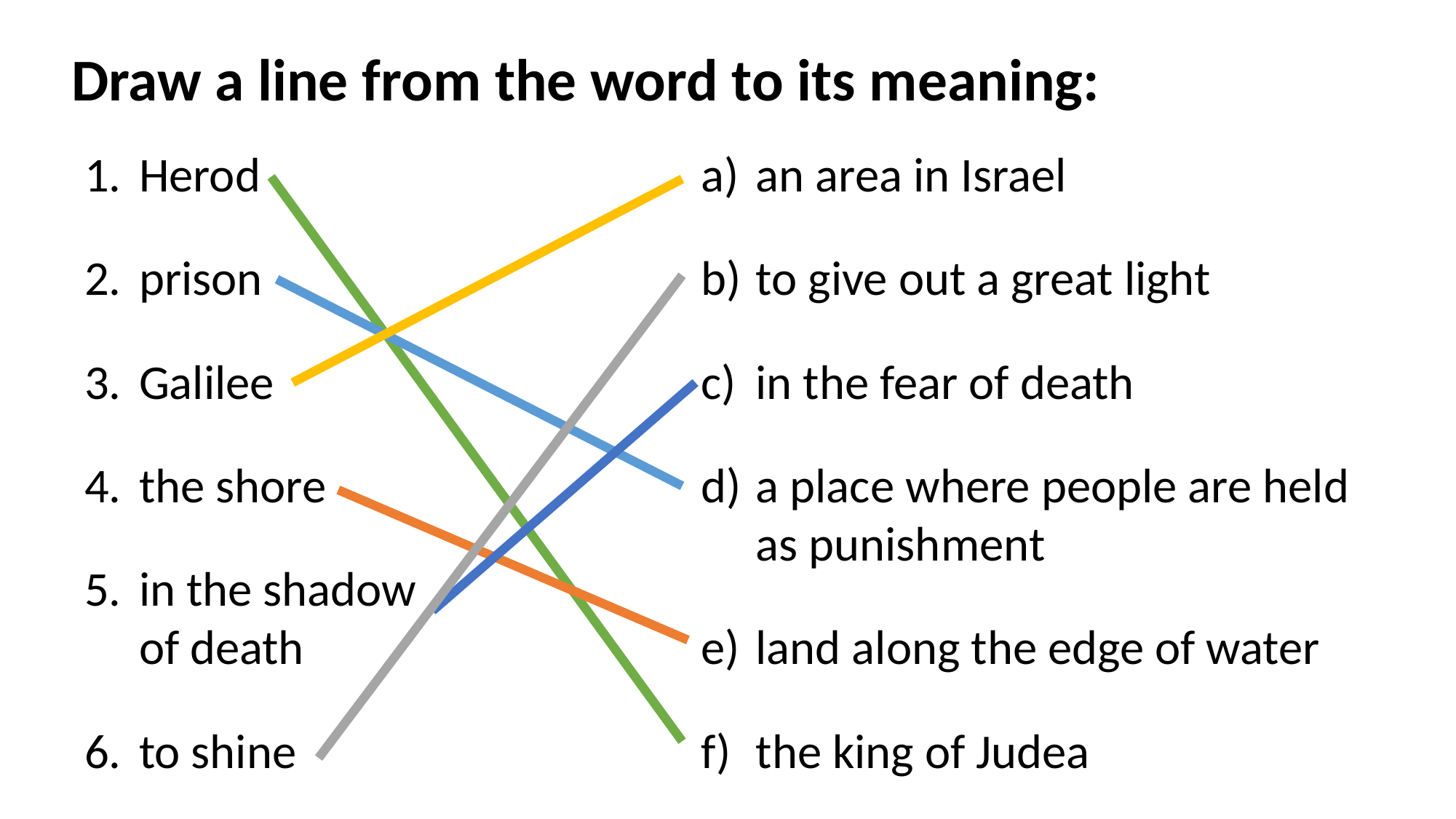

# Draw a line from the word to its meaning:
Herod
prison
Galilee
the shore
in the shadow
of death
to shine
an area in Israel
to give out a great light
in the fear of death
a place where people are held as punishment
land along the edge of water
the king of Judea